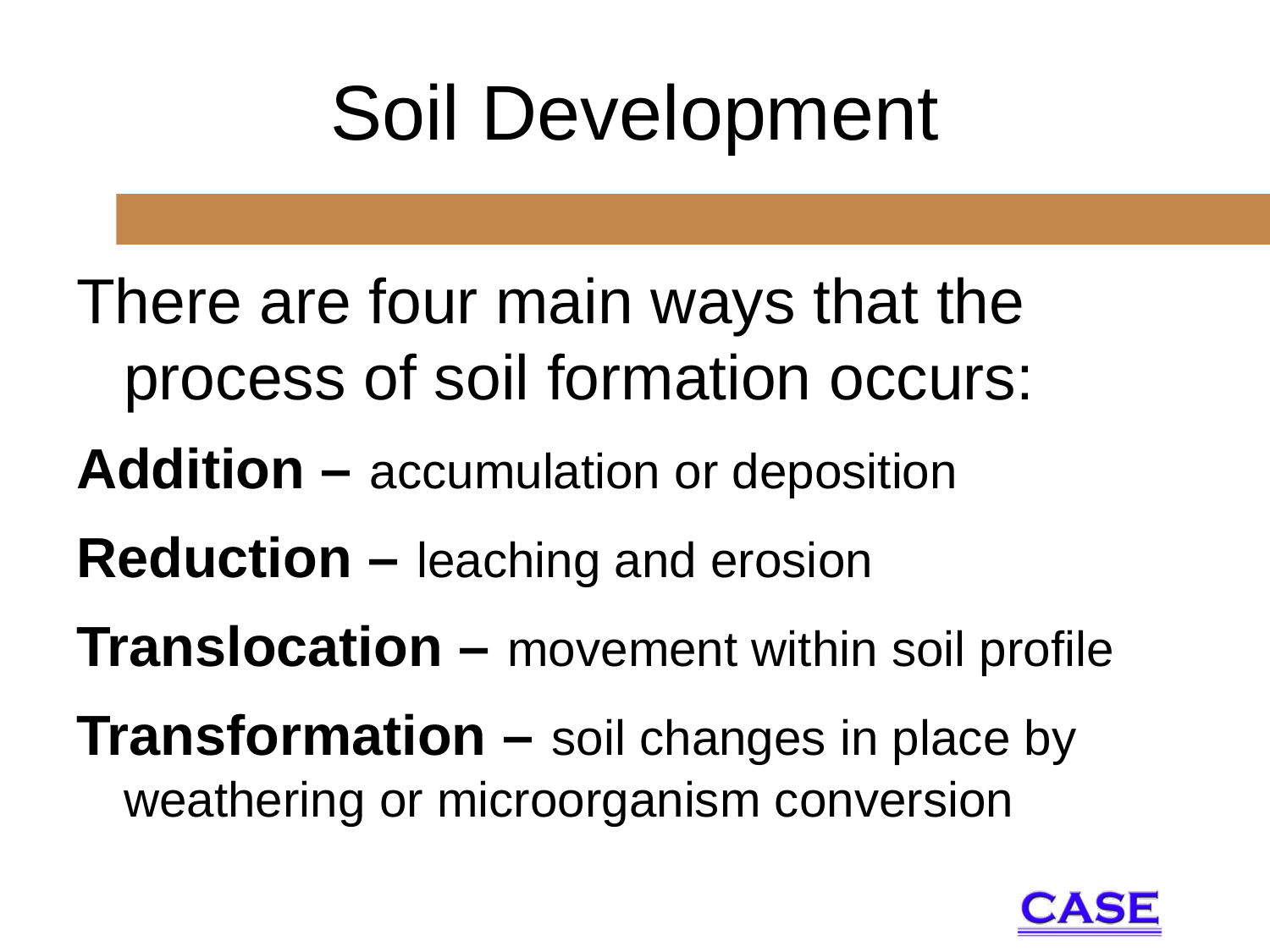

# Soil Development
There are four main ways that the process of soil formation occurs:
Addition – accumulation or deposition
Reduction – leaching and erosion
Translocation – movement within soil profile
Transformation – soil changes in place by weathering or microorganism conversion